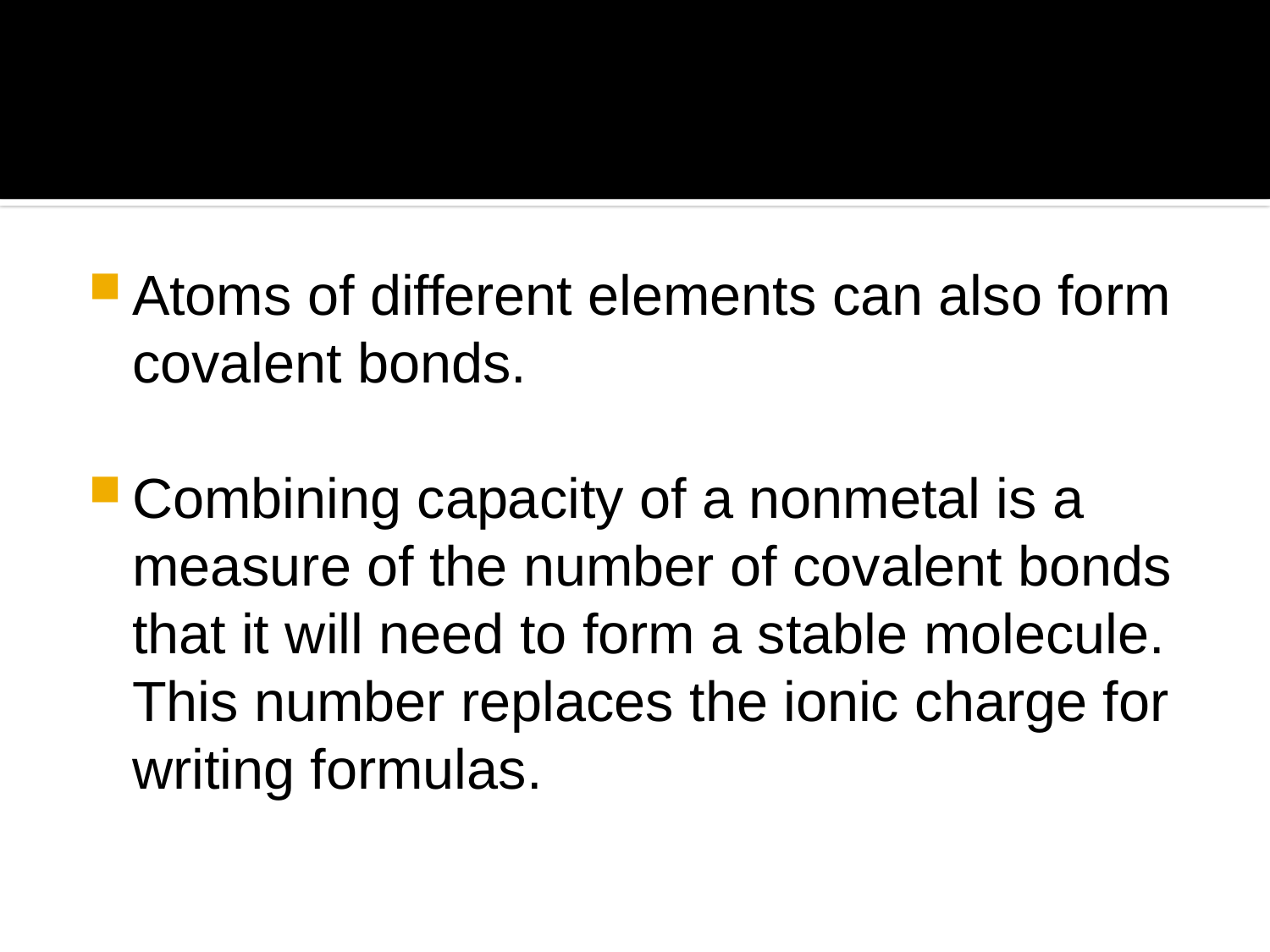

#
Atoms of different elements can also form covalent bonds.

Combining capacity of a nonmetal is a measure of the number of covalent bonds that it will need to form a stable molecule.  This number replaces the ionic charge for writing formulas.